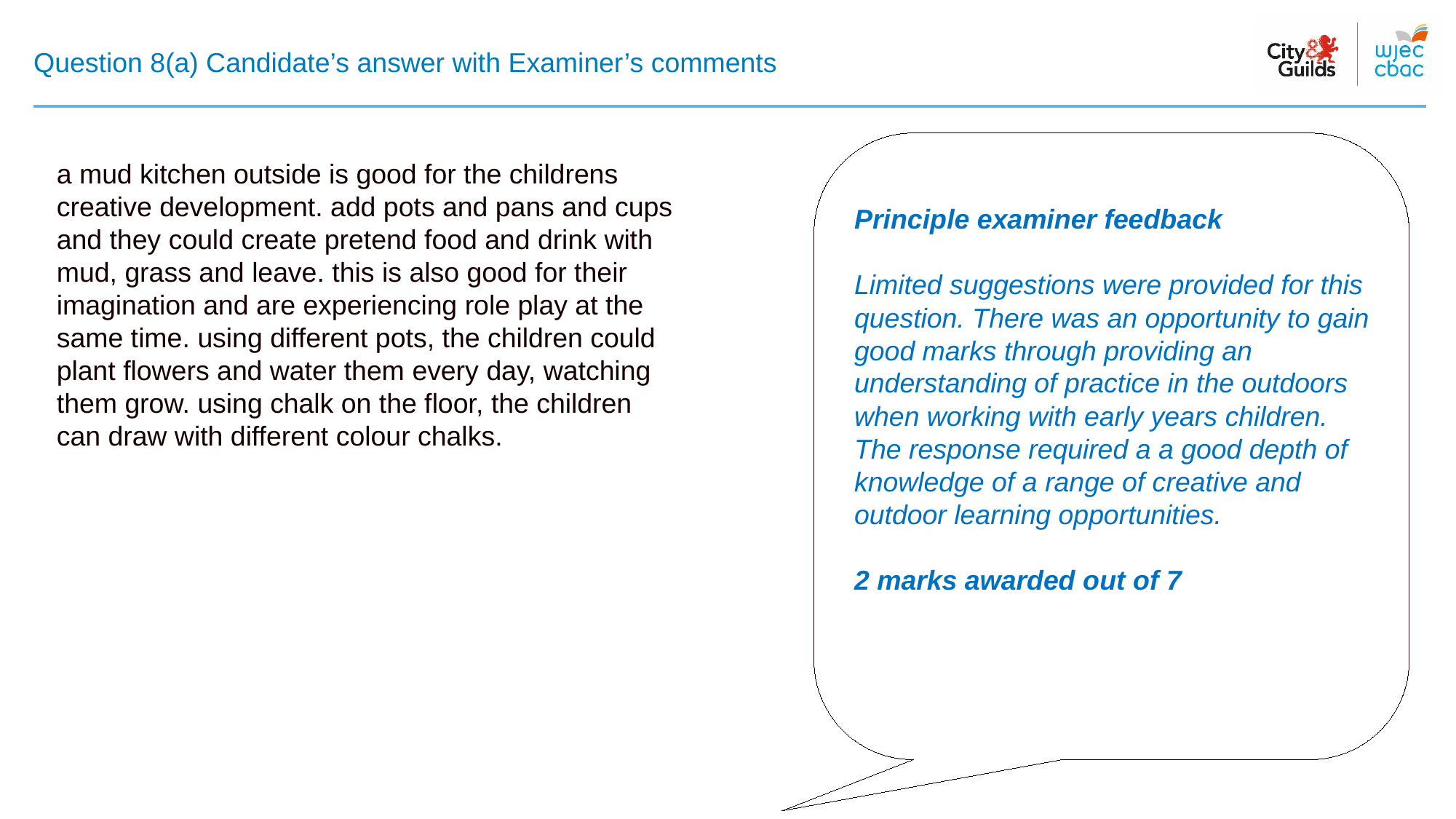

# Question 8(a) Candidate’s answer with Examiner’s comments

a mud kitchen outside is good for the childrens creative development. add pots and pans and cups and they could create pretend food and drink with mud, grass and leave. this is also good for their imagination and are experiencing role play at the same time. using different pots, the children could plant flowers and water them every day, watching them grow. using chalk on the floor, the children can draw with different colour chalks.
Principle examiner feedback​
​
Limited suggestions were provided for this question. There was an opportunity to gain good marks through providing an understanding of practice in the outdoors when working with early years children. The response required a a good depth of knowledge of a range of creative and outdoor learning opportunities.

2 marks awarded out of 7